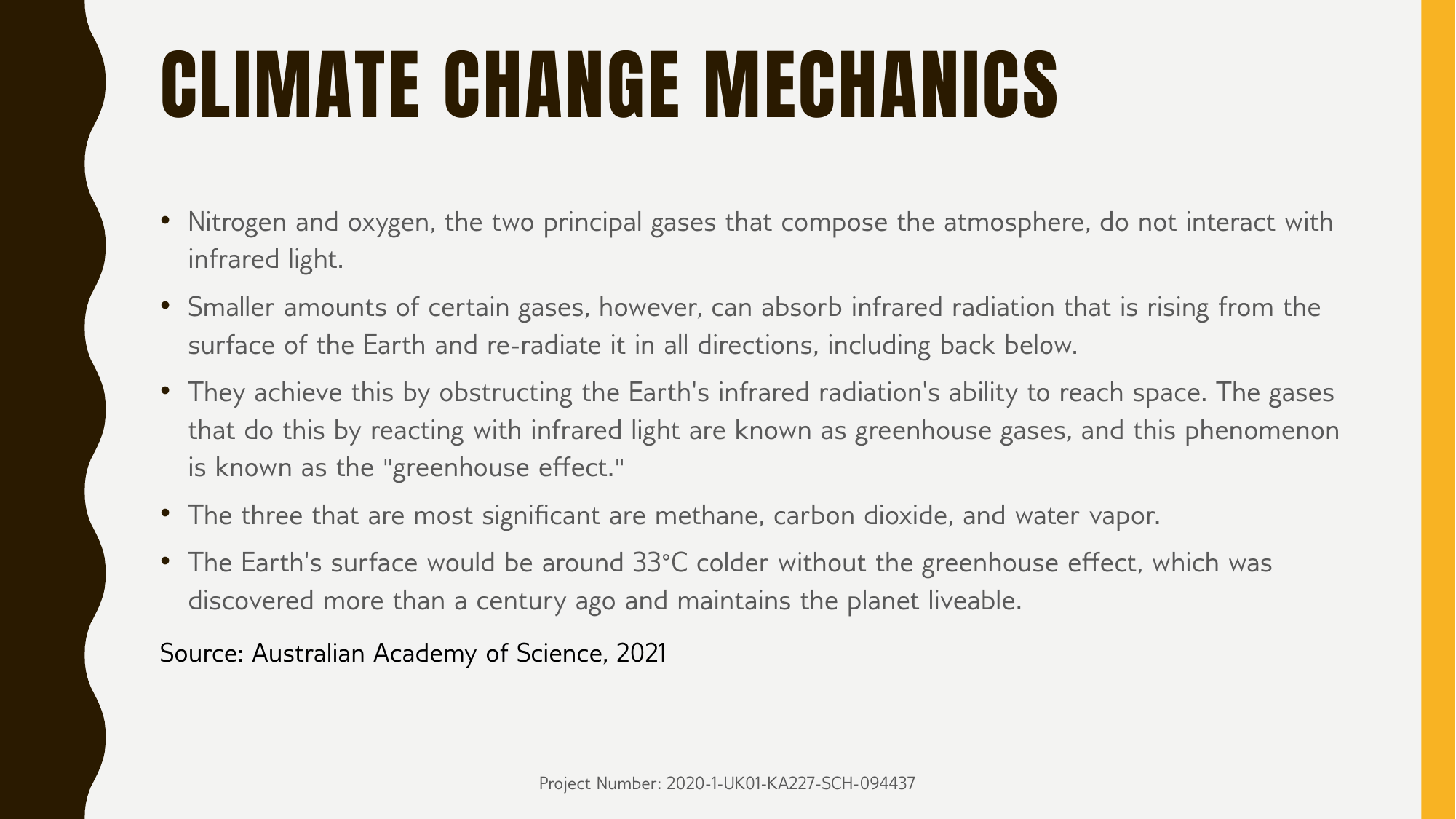

# Climate Change Mechanics
Nitrogen and oxygen, the two principal gases that compose the atmosphere, do not interact with infrared light.
Smaller amounts of certain gases, however, can absorb infrared radiation that is rising from the surface of the Earth and re-radiate it in all directions, including back below.
They achieve this by obstructing the Earth's infrared radiation's ability to reach space. The gases that do this by reacting with infrared light are known as greenhouse gases, and this phenomenon is known as the "greenhouse effect."
The three that are most significant are methane, carbon dioxide, and water vapor.
The Earth's surface would be around 33°C colder without the greenhouse effect, which was discovered more than a century ago and maintains the planet liveable.
Source: Australian Academy of Science, 2021
Project Number: 2020-1-UK01-KA227-SCH-094437